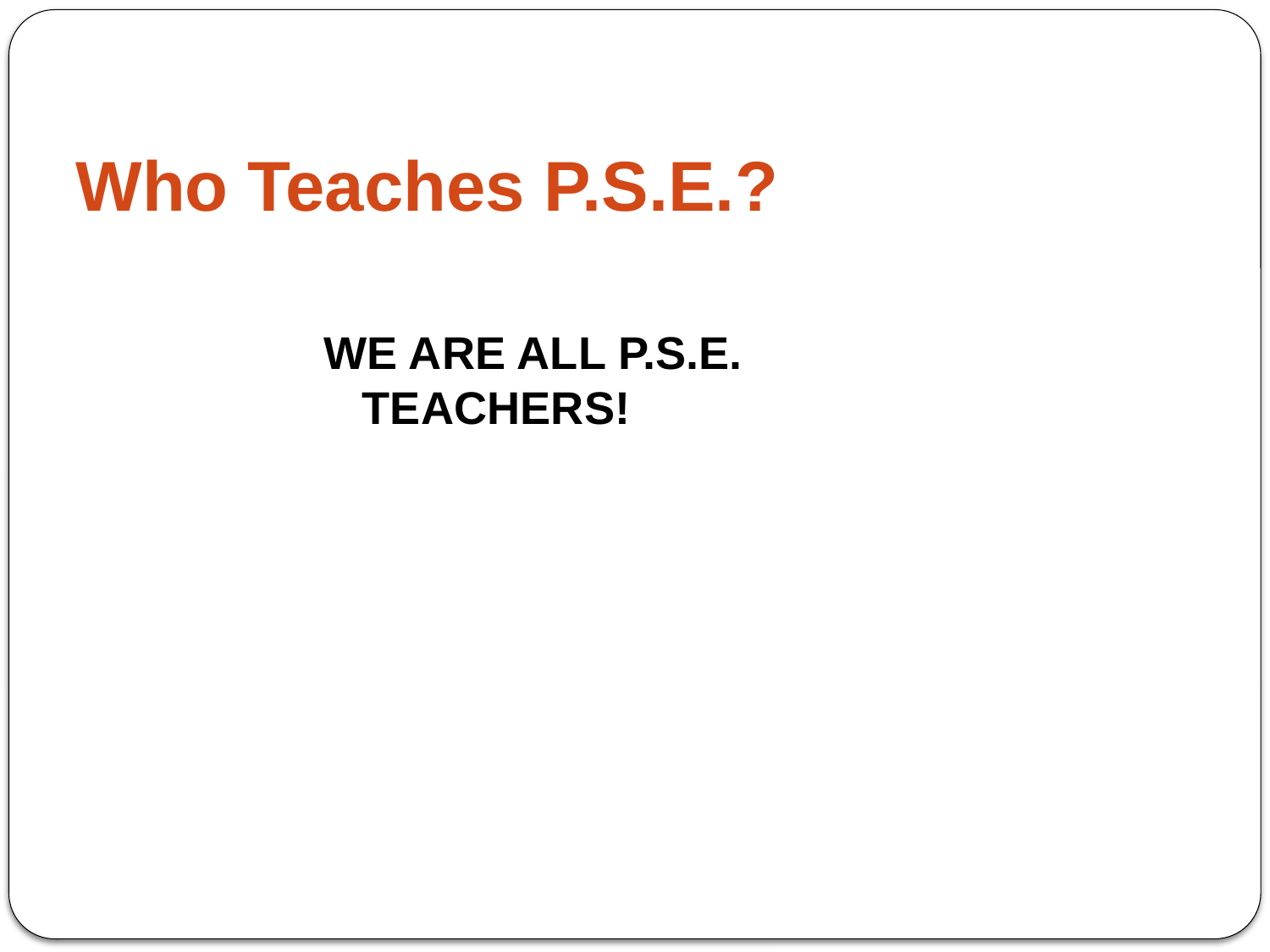

# Who Teaches P.S.E.?
WE ARE ALL P.S.E. TEACHERS!